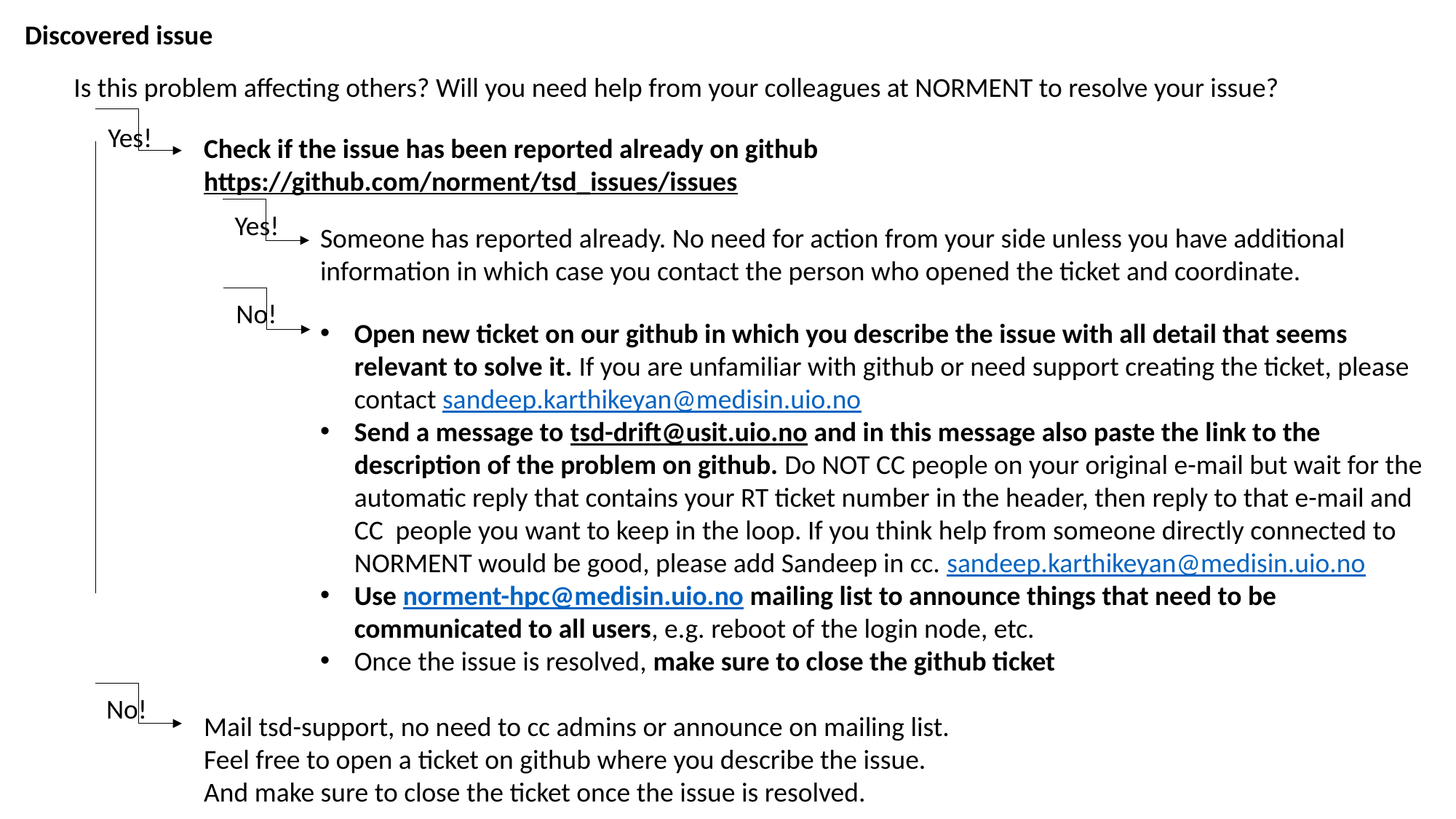

Discovered issue
Is this problem affecting others? Will you need help from your colleagues at NORMENT to resolve your issue?
Yes!
Check if the issue has been reported already on github
https://github.com/norment/tsd_issues/issues
Yes!
Someone has reported already. No need for action from your side unless you have additional information in which case you contact the person who opened the ticket and coordinate.
No!
Open new ticket on our github in which you describe the issue with all detail that seems relevant to solve it. If you are unfamiliar with github or need support creating the ticket, please contact sandeep.karthikeyan@medisin.uio.no
Send a message to tsd-drift@usit.uio.no and in this message also paste the link to the description of the problem on github. Do NOT CC people on your original e-mail but wait for the automatic reply that contains your RT ticket number in the header, then reply to that e-mail and CC  people you want to keep in the loop. If you think help from someone directly connected to NORMENT would be good, please add Sandeep in cc. sandeep.karthikeyan@medisin.uio.no
Use norment-hpc@medisin.uio.no mailing list to announce things that need to be communicated to all users, e.g. reboot of the login node, etc.
Once the issue is resolved, make sure to close the github ticket
No!
Mail tsd-support, no need to cc admins or announce on mailing list.
Feel free to open a ticket on github where you describe the issue.
And make sure to close the ticket once the issue is resolved.